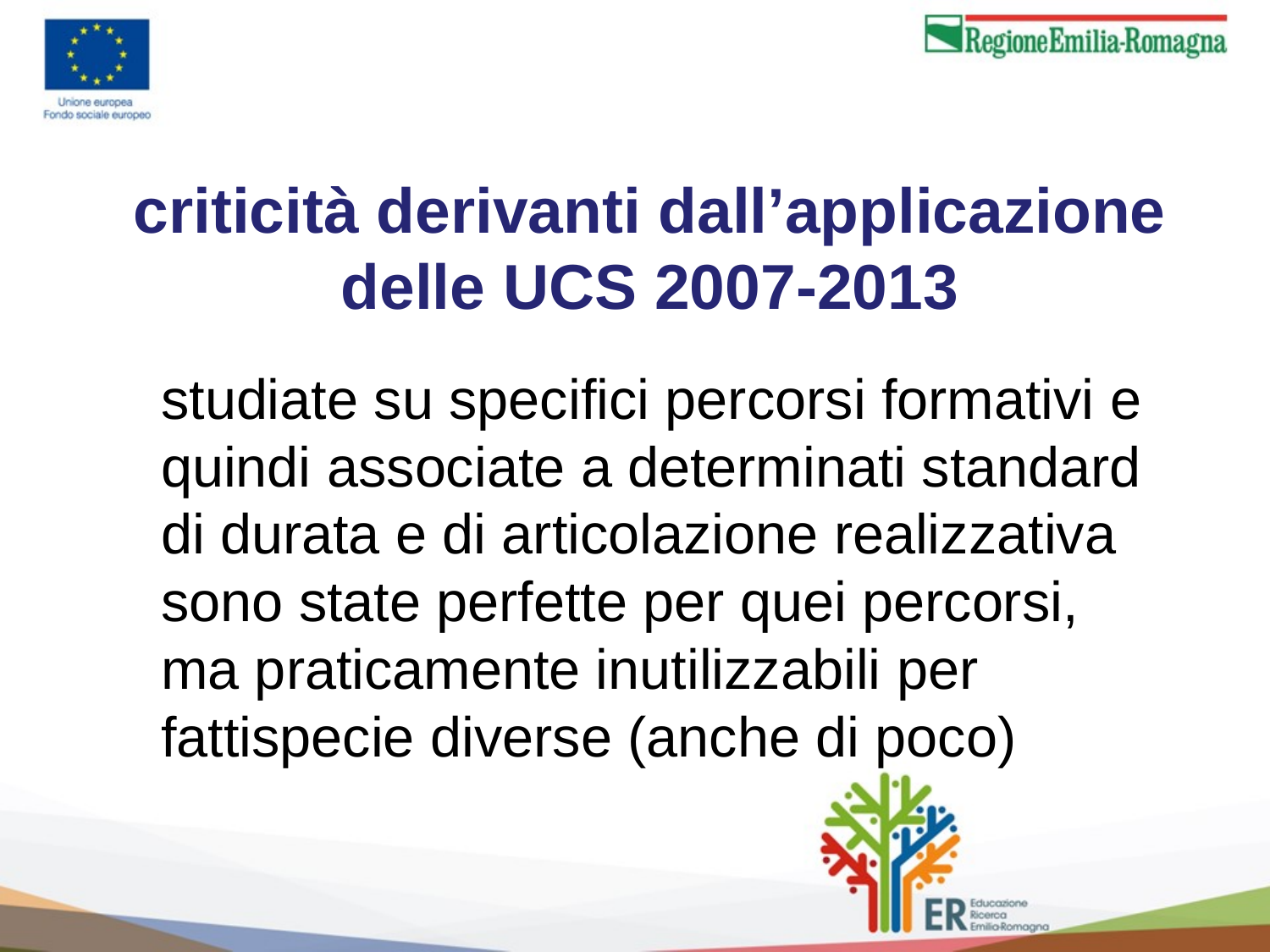

# criticità derivanti dall’applicazione delle UCS 2007-2013
studiate su specifici percorsi formativi e quindi associate a determinati standard di durata e di articolazione realizzativa sono state perfette per quei percorsi, ma praticamente inutilizzabili per fattispecie diverse (anche di poco)